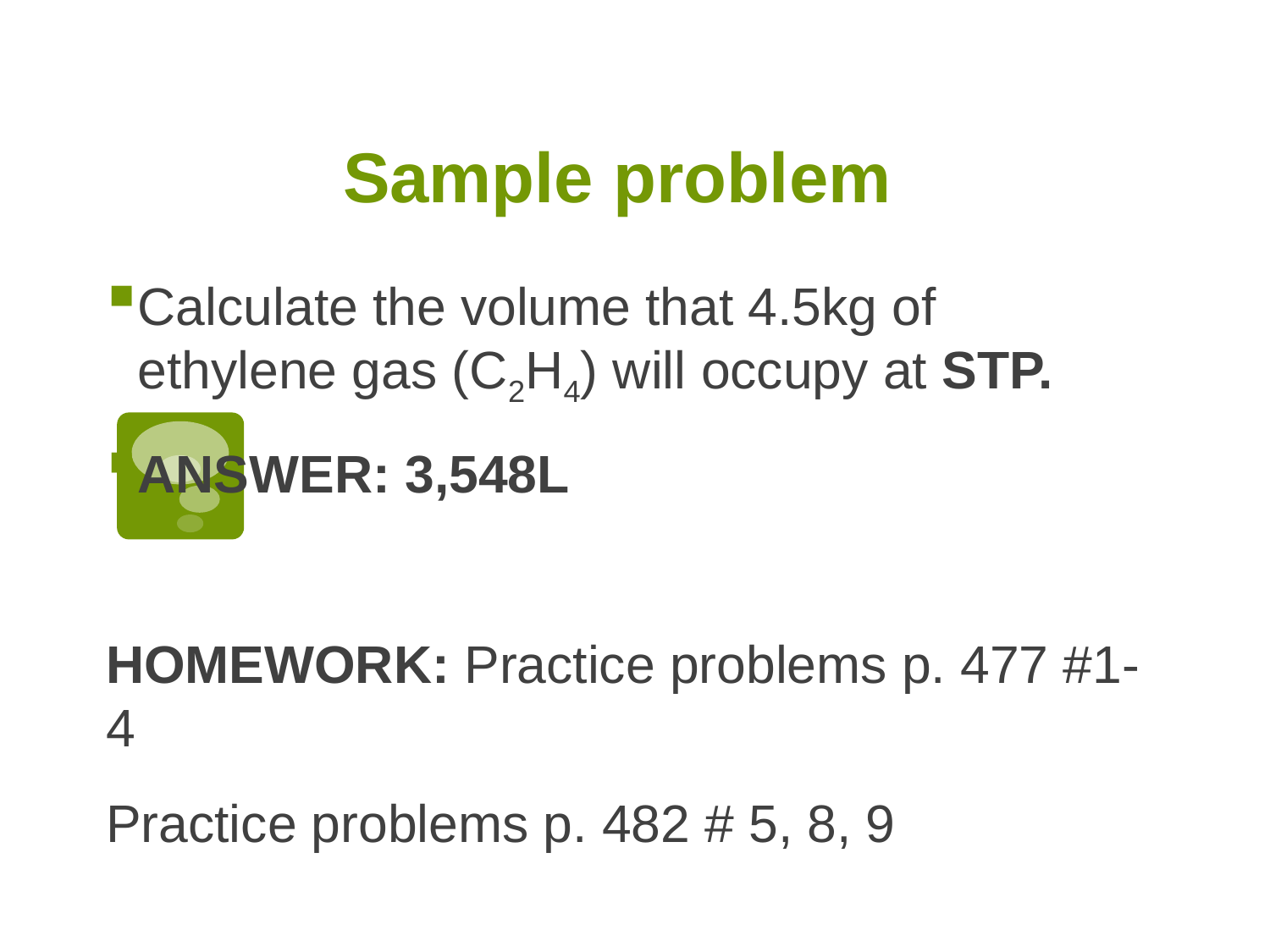

# Sample problem
Calculate the volume that 4.5kg of ethylene gas (C2H4) will occupy at STP.
ANSWER: 3,548L

HOMEWORK: Practice problems p. 477 #1- 4
Practice problems p. 482 # 5, 8, 9